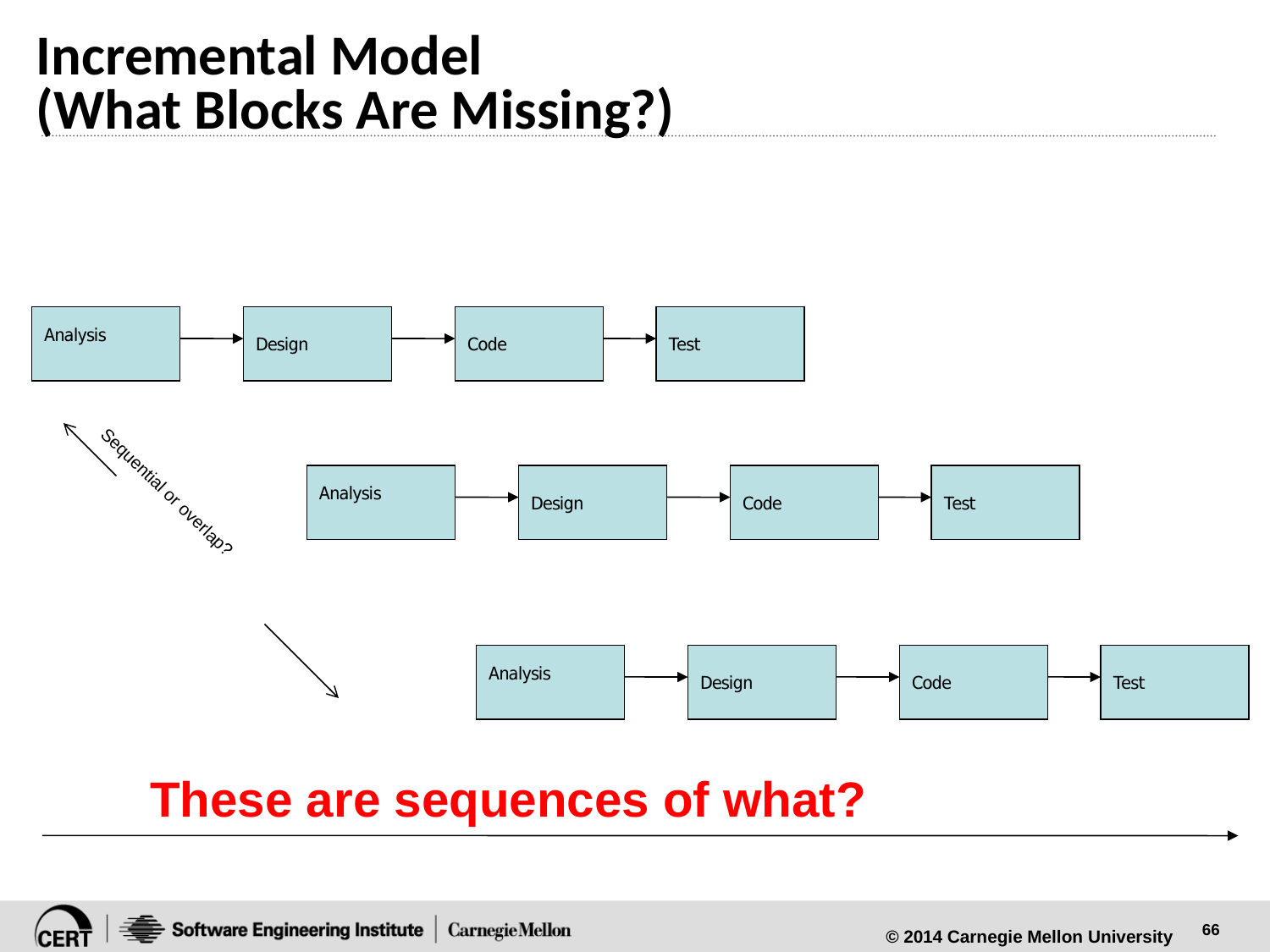

# Incremental Model (What Blocks Are Missing?)

Design
Code
Test
Analysis

Design
Code
Test
Analysis

Sequential or overlap?

Design
Code
Test
Analysis

These are sequences of what?